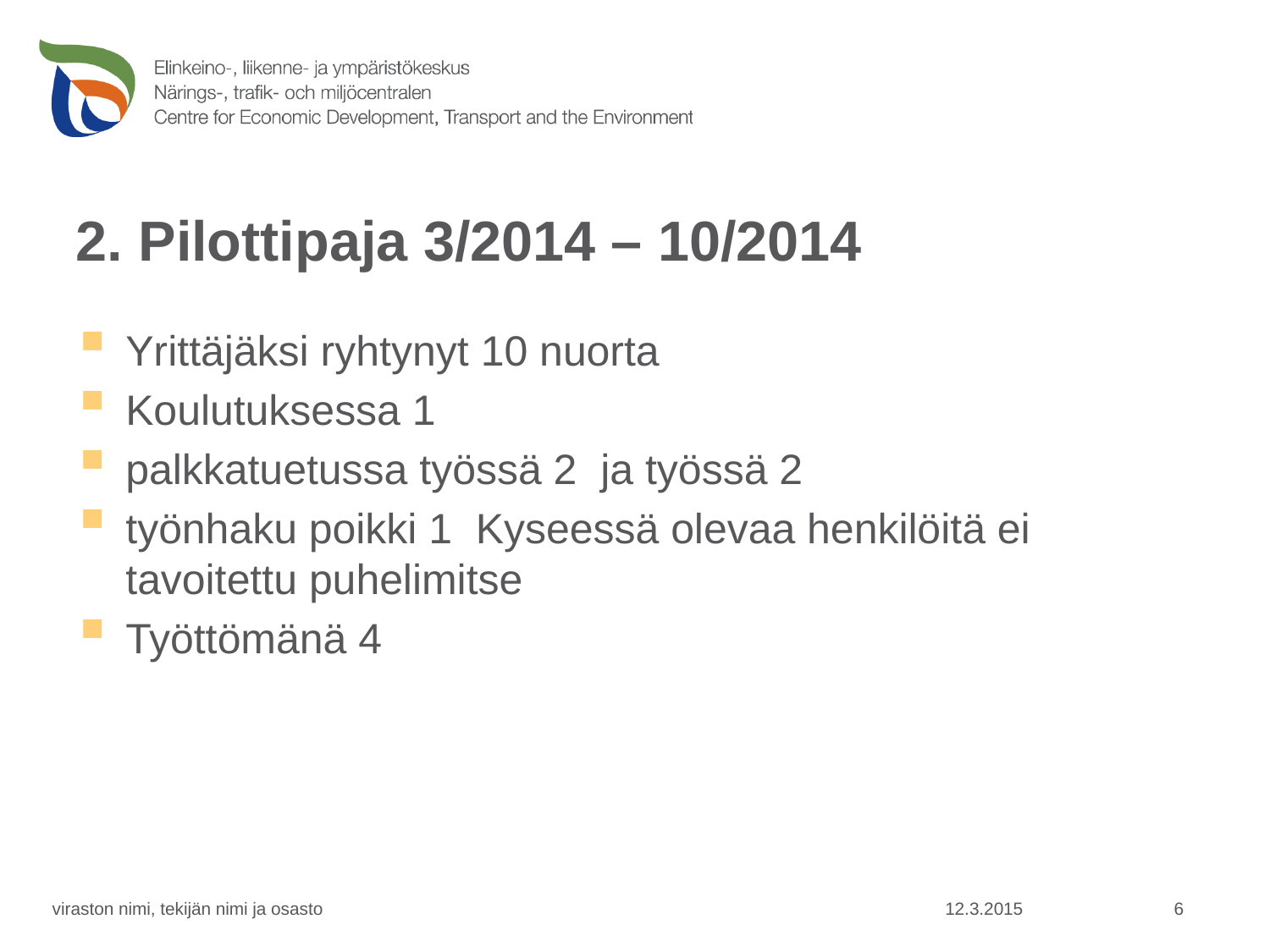

# 2. Pilottipaja 3/2014 – 10/2014
Yrittäjäksi ryhtynyt 10 nuorta
Koulutuksessa 1
palkkatuetussa työssä 2  ja työssä 2
työnhaku poikki 1  Kyseessä olevaa henkilöitä ei tavoitettu puhelimitse
Työttömänä 4

6
viraston nimi, tekijän nimi ja osasto
12.3.2015